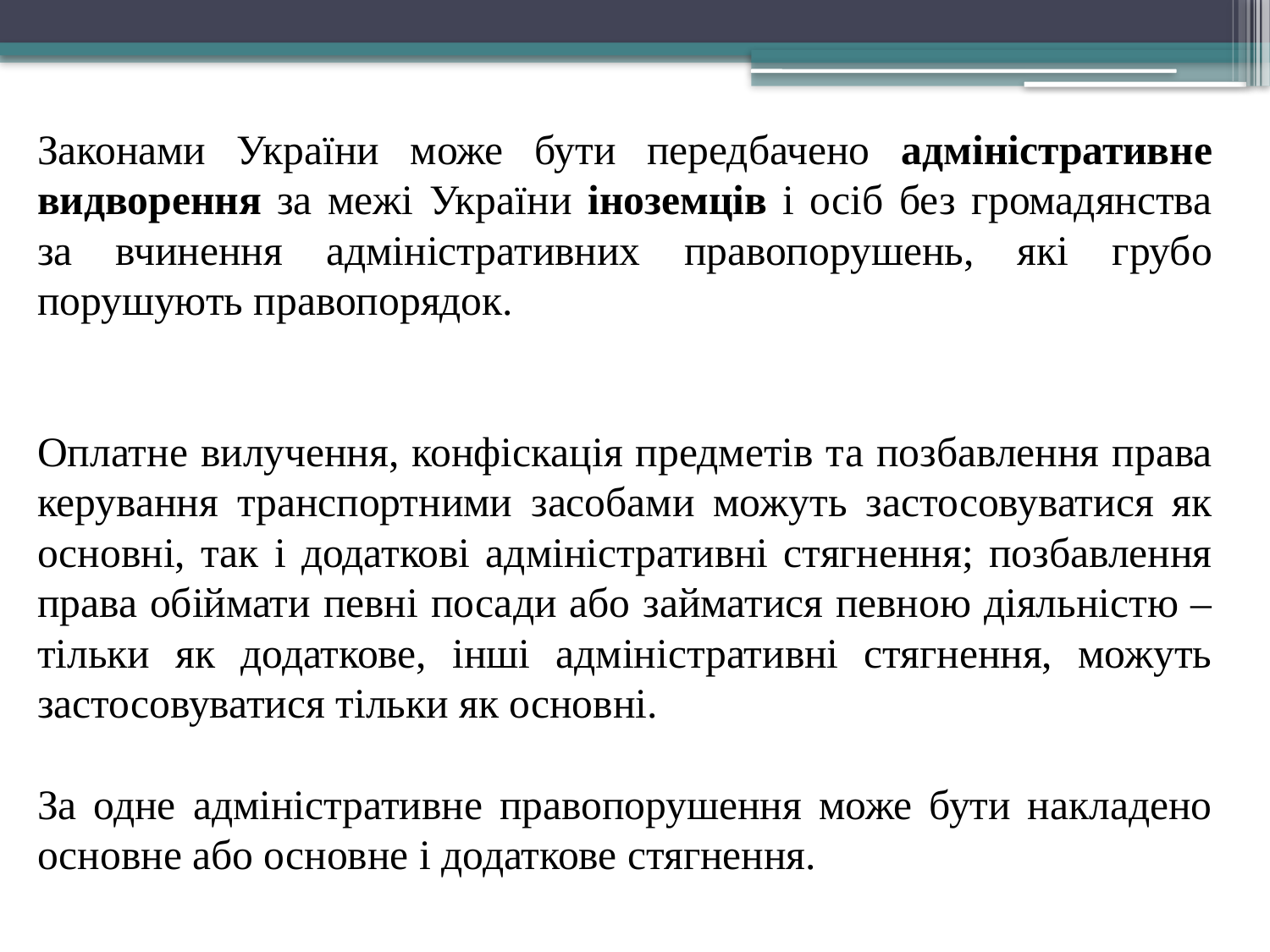

Законами України може бути передбачено адміністративне видворення за межі України іноземців і осіб без громадянства за вчинення адміністративних правопорушень, які грубо порушують правопорядок.

Оплатне вилучення, конфіскація предметів та позбавлення права керування транспортними засобами можуть застосовуватися як основні, так і додаткові адміністративні стягнення; позбавлення права обіймати певні посади або займатися певною діяльністю – тільки як додаткове, інші адміністративні стягнення, можуть застосовуватися тільки як основні.

За одне адміністративне правопорушення може бути накладено основне або основне і додаткове стягнення.